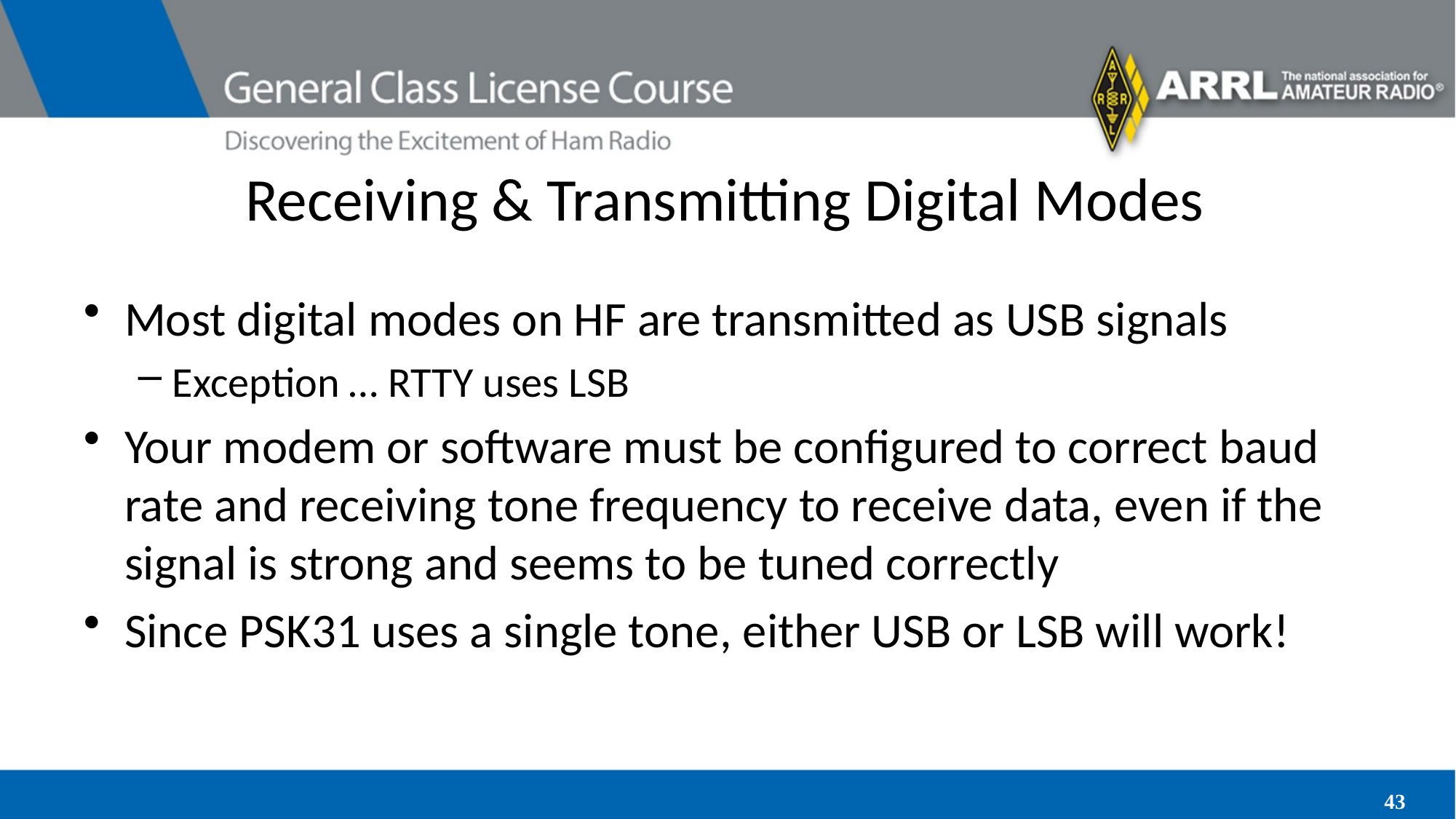

# Receiving & Transmitting Digital Modes
Most digital modes on HF are transmitted as USB signals
Exception … RTTY uses LSB
Your modem or software must be configured to correct baud rate and receiving tone frequency to receive data, even if the signal is strong and seems to be tuned correctly
Since PSK31 uses a single tone, either USB or LSB will work!